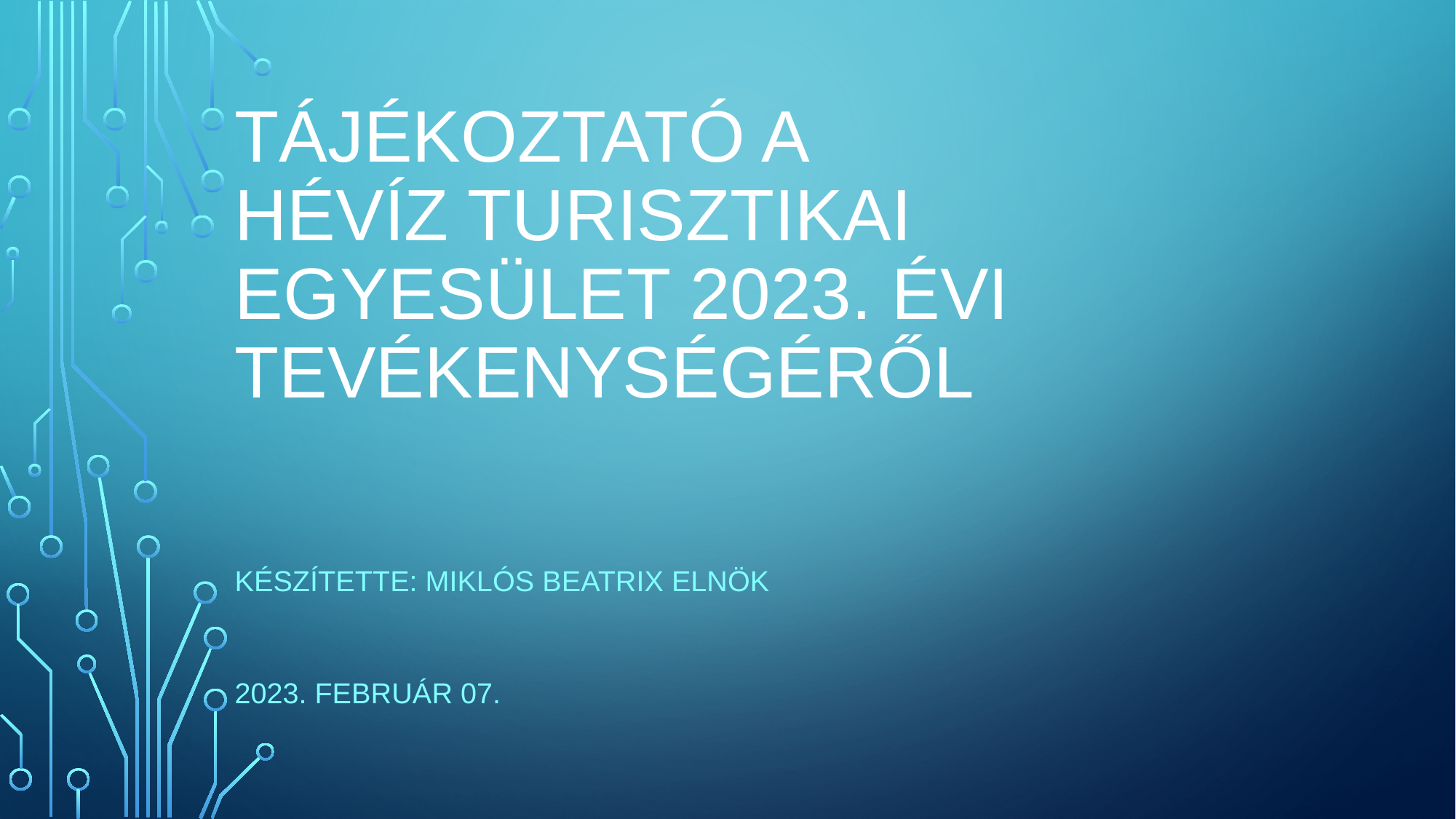

# Tájékoztató a Hévíz Turisztikai Egyesület 2023. évi tevékenységéről
Készítette: Miklós Beatrix Elnök

2023. Február 07.